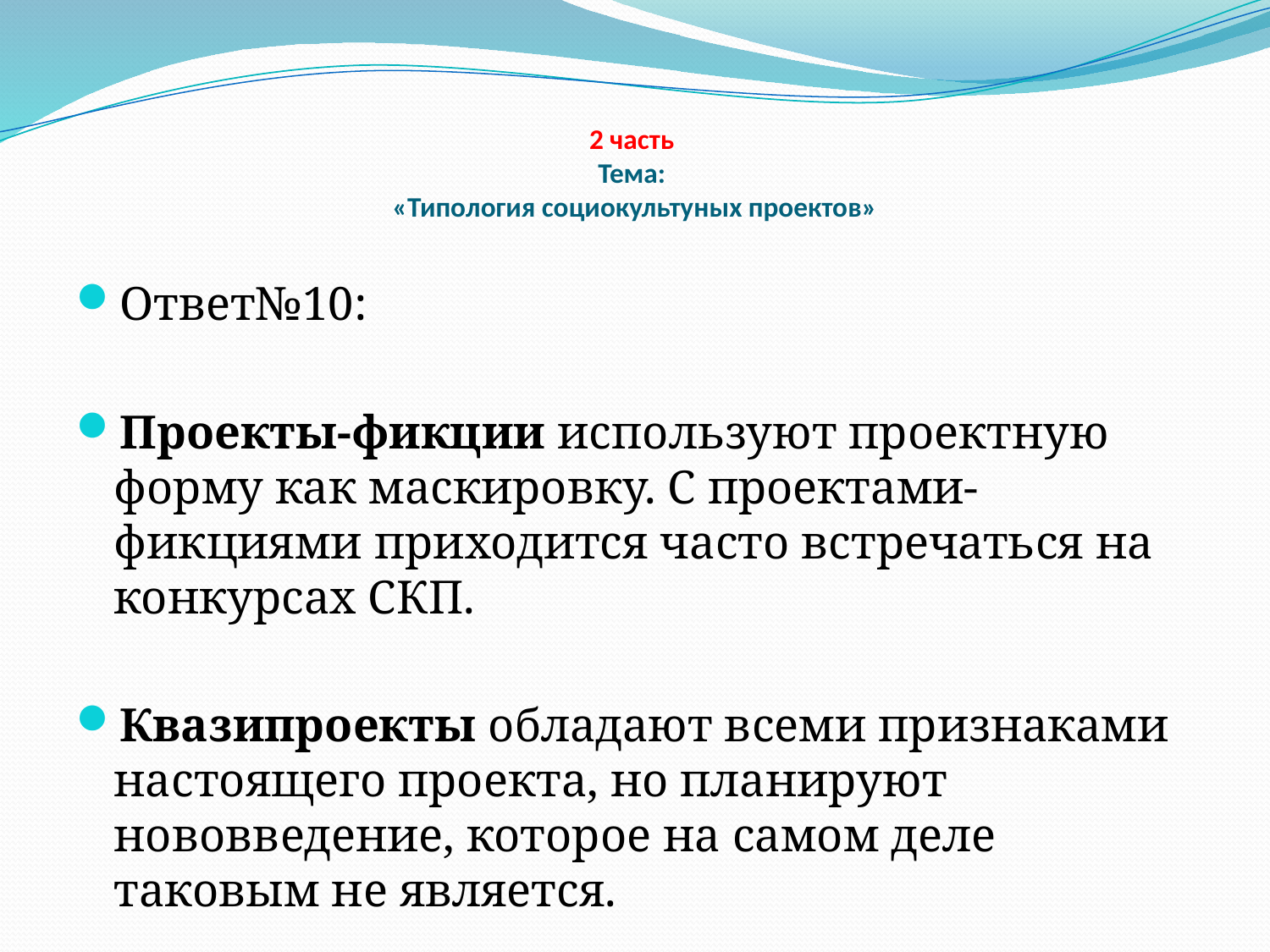

# 2 часть Тема: «Типология социокультуных проектов»
Ответ№10:

Проекты-фикции используют проектную форму как маскировку. С проектами-фикциями приходится часто встречаться на конкурсах СКП.

Квазипроекты обладают всеми признаками настоящего проекта, но планируют нововведение, которое на самом деле таковым не является.